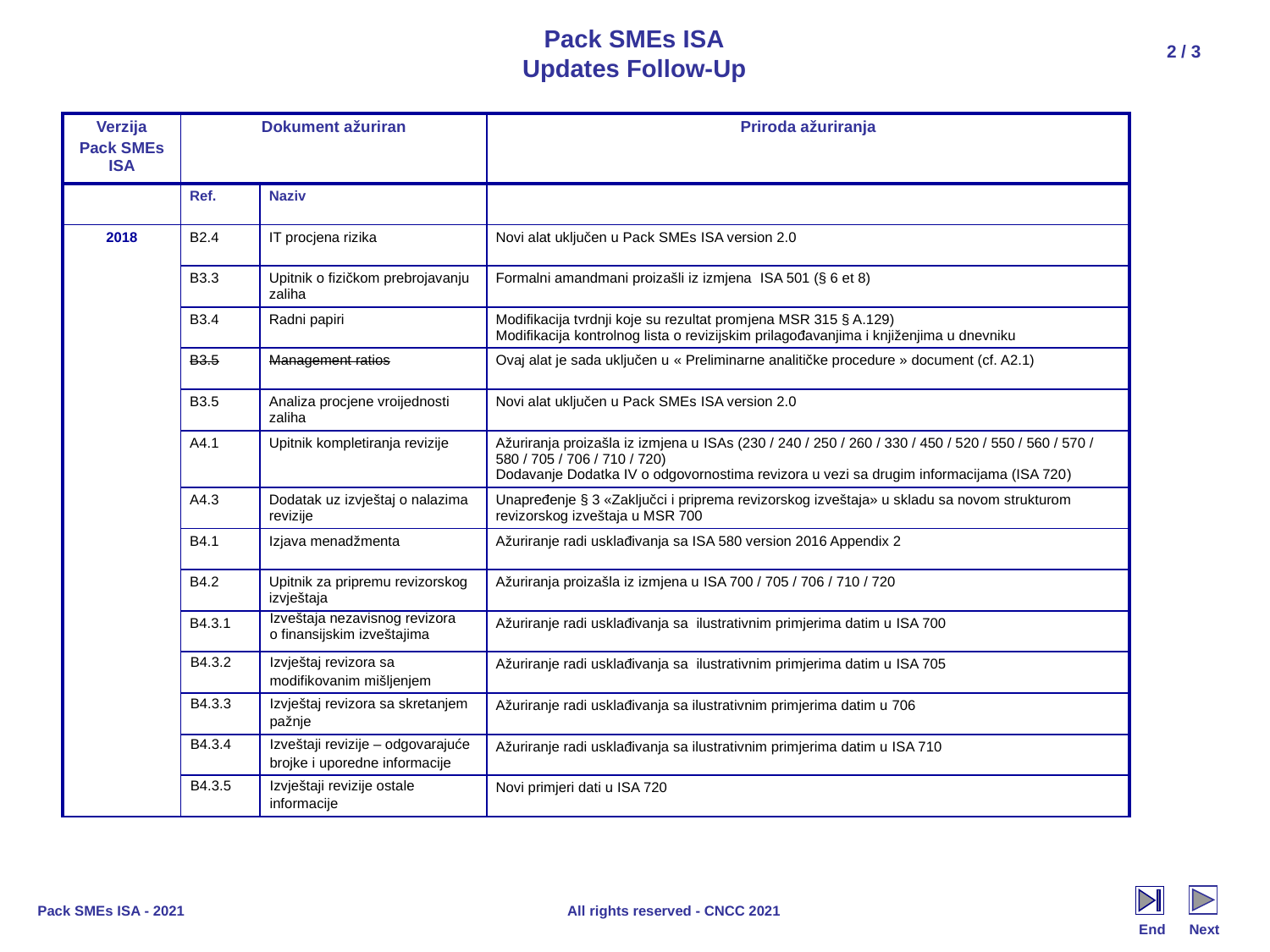

# Pack SMEs ISA Updates Follow-Up
2 / 3
| Verzija Pack SMEs ISA | Dokument ažuriran |  | Priroda ažuriranja |
| --- | --- | --- | --- |
|  | Ref. | Naziv |  |
| 2018 | B2.4 | IT procjena rizika | Novi alat uključen u Pack SMEs ISA version 2.0 |
|  | B3.3 | Upitnik o fizičkom prebrojavanju zaliha | Formalni amandmani proizašli iz izmjena ISA 501 (§ 6 et 8) |
|  | B3.4 | Radni papiri | Modifikacija tvrdnji koje su rezultat promjena MSR 315 § A.129) Modifikacija kontrolnog lista o revizijskim prilagođavanjima i knjiženjima u dnevniku |
|  | B3.5 | Management ratios | Ovaj alat je sada uključen u « Preliminarne analitičke procedure » document (cf. A2.1) |
|  | B3.5 | Analiza procjene vroijednosti zaliha | Novi alat uključen u Pack SMEs ISA version 2.0 |
|  | A4.1 | Upitnik kompletiranja revizije | Ažuriranja proizašla iz izmjena u ISAs (230 / 240 / 250 / 260 / 330 / 450 / 520 / 550 / 560 / 570 / 580 / 705 / 706 / 710 / 720) Dodavanje Dodatka IV o odgovornostima revizora u vezi sa drugim informacijama (ISA 720) |
|  | A4.3 | Dodatak uz izvještaj o nalazima revizije | Unapređenje § 3 «Zaključci i priprema revizorskog izveštaja» u skladu sa novom strukturom revizorskog izveštaja u MSR 700 |
|  | B4.1 | Izjava menadžmenta | Ažuriranje radi usklađivanja sa ISA 580 version 2016 Appendix 2 |
|  | B4.2 | Upitnik za pripremu revizorskog izvještaja | Ažuriranja proizašla iz izmjena u ISA 700 / 705 / 706 / 710 / 720 |
|  | B4.3.1 | Izveštaja nezavisnog revizora o finansijskim izveštajima | Ažuriranje radi usklađivanja sa ilustrativnim primjerima datim u ISA 700 |
|  | B4.3.2 | Izvještaj revizora sa modifikovanim mišljenjem | Ažuriranje radi usklađivanja sa ilustrativnim primjerima datim u ISA 705 |
|  | B4.3.3 | Izvještaj revizora sa skretanjem pažnje | Ažuriranje radi usklađivanja sa ilustrativnim primjerima datim u 706 |
|  | B4.3.4 | Izveštaji revizije – odgovarajuće brojke i uporedne informacije | Ažuriranje radi usklađivanja sa ilustrativnim primjerima datim u ISA 710 |
|  | B4.3.5 | Izvještaji revizije ostale informacije | Novi primjeri dati u ISA 720 |

Pack SMEs ISA - 2021
End
Next